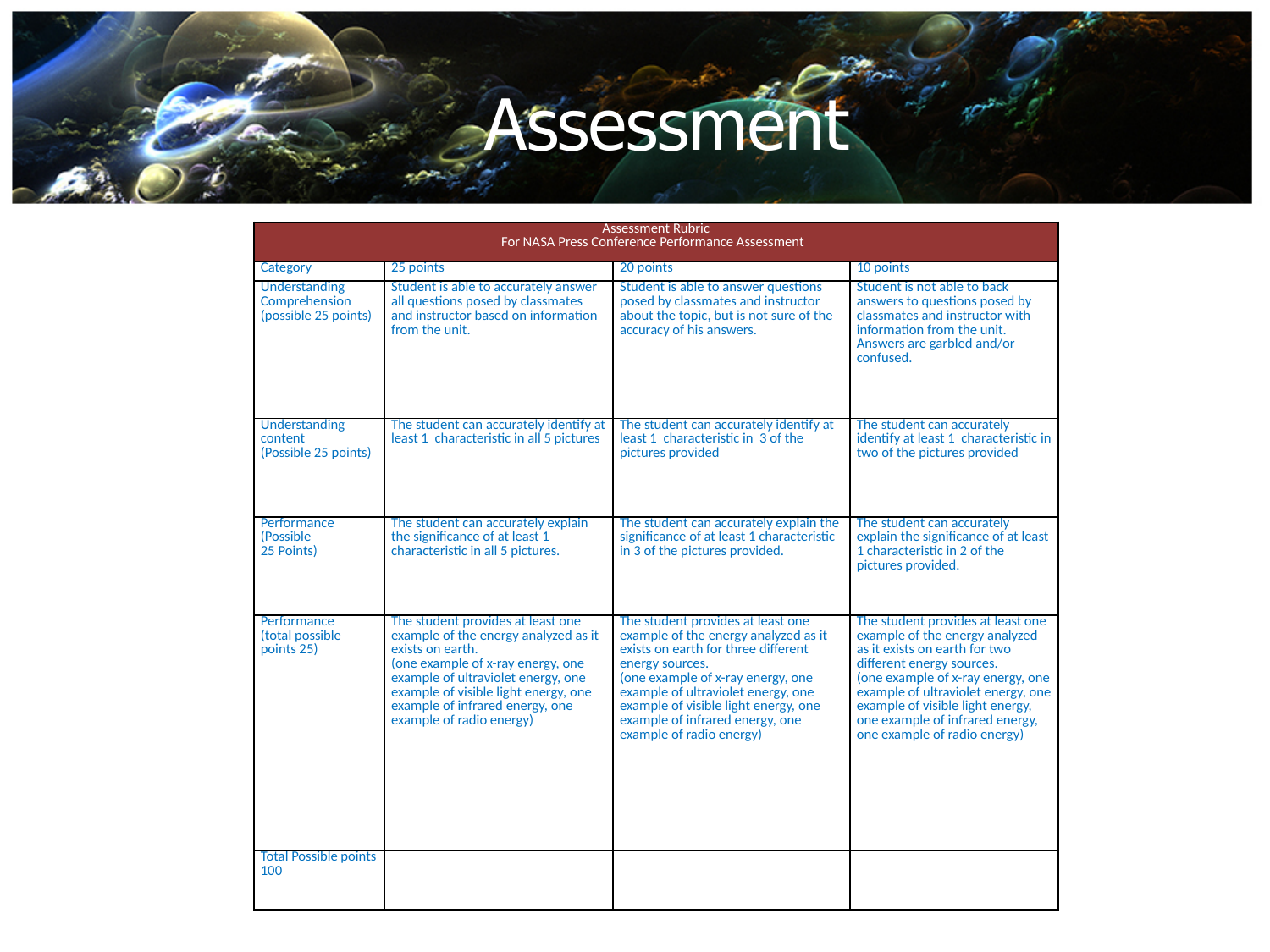

# Assessment
| Assessment Rubric For NASA Press Conference Performance Assessment |  |  |  |
| --- | --- | --- | --- |
| Category | 25 points | 20 points | 10 points |
| Understanding Comprehension (possible 25 points) | Student is able to accurately answer all questions posed by classmates and instructor based on information from the unit. | Student is able to answer questions posed by classmates and instructor about the topic, but is not sure of the accuracy of his answers. | Student is not able to back answers to questions posed by classmates and instructor with information from the unit. Answers are garbled and/or confused. |
| Understanding content (Possible 25 points) | The student can accurately identify at least 1 characteristic in all 5 pictures | The student can accurately identify at least 1 characteristic in 3 of the pictures provided | The student can accurately identify at least 1 characteristic in two of the pictures provided |
| Performance (Possible 25 Points) | The student can accurately explain the significance of at least 1 characteristic in all 5 pictures. | The student can accurately explain the significance of at least 1 characteristic in 3 of the pictures provided. | The student can accurately explain the significance of at least 1 characteristic in 2 of the pictures provided. |
| Performance (total possible points 25) | The student provides at least one example of the energy analyzed as it exists on earth. (one example of x-ray energy, one example of ultraviolet energy, one example of visible light energy, one example of infrared energy, one example of radio energy) | The student provides at least one example of the energy analyzed as it exists on earth for three different energy sources. (one example of x-ray energy, one example of ultraviolet energy, one example of visible light energy, one example of infrared energy, one example of radio energy) | The student provides at least one example of the energy analyzed as it exists on earth for two different energy sources. (one example of x-ray energy, one example of ultraviolet energy, one example of visible light energy, one example of infrared energy, one example of radio energy) |
| Total Possible points 100 |  |  |  |